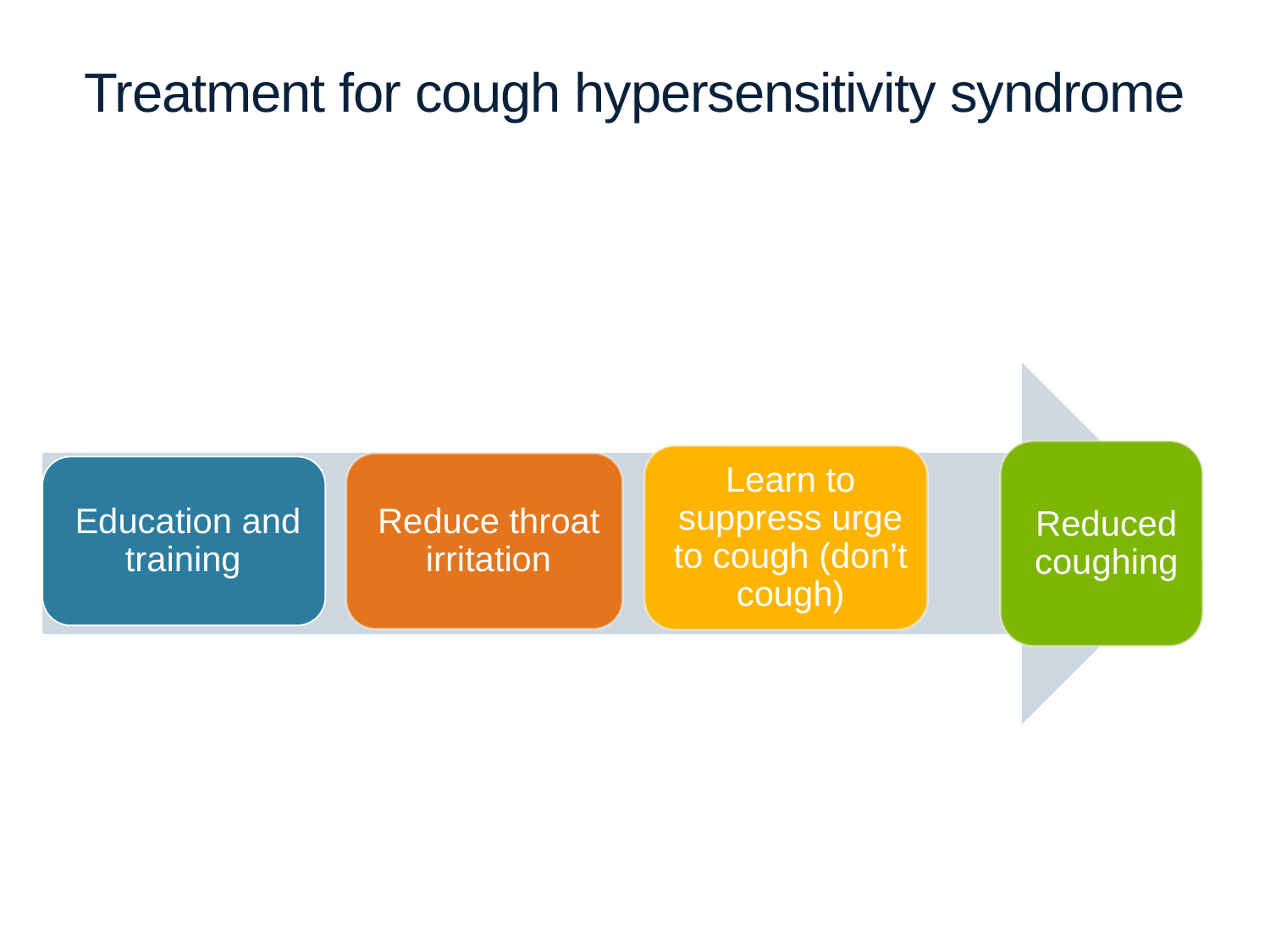

# Treatment for cough hypersensitivity syndrome
Learn to suppress urge to cough (don’t cough)
Reduce throat irritation
Education and training
Reduced coughing